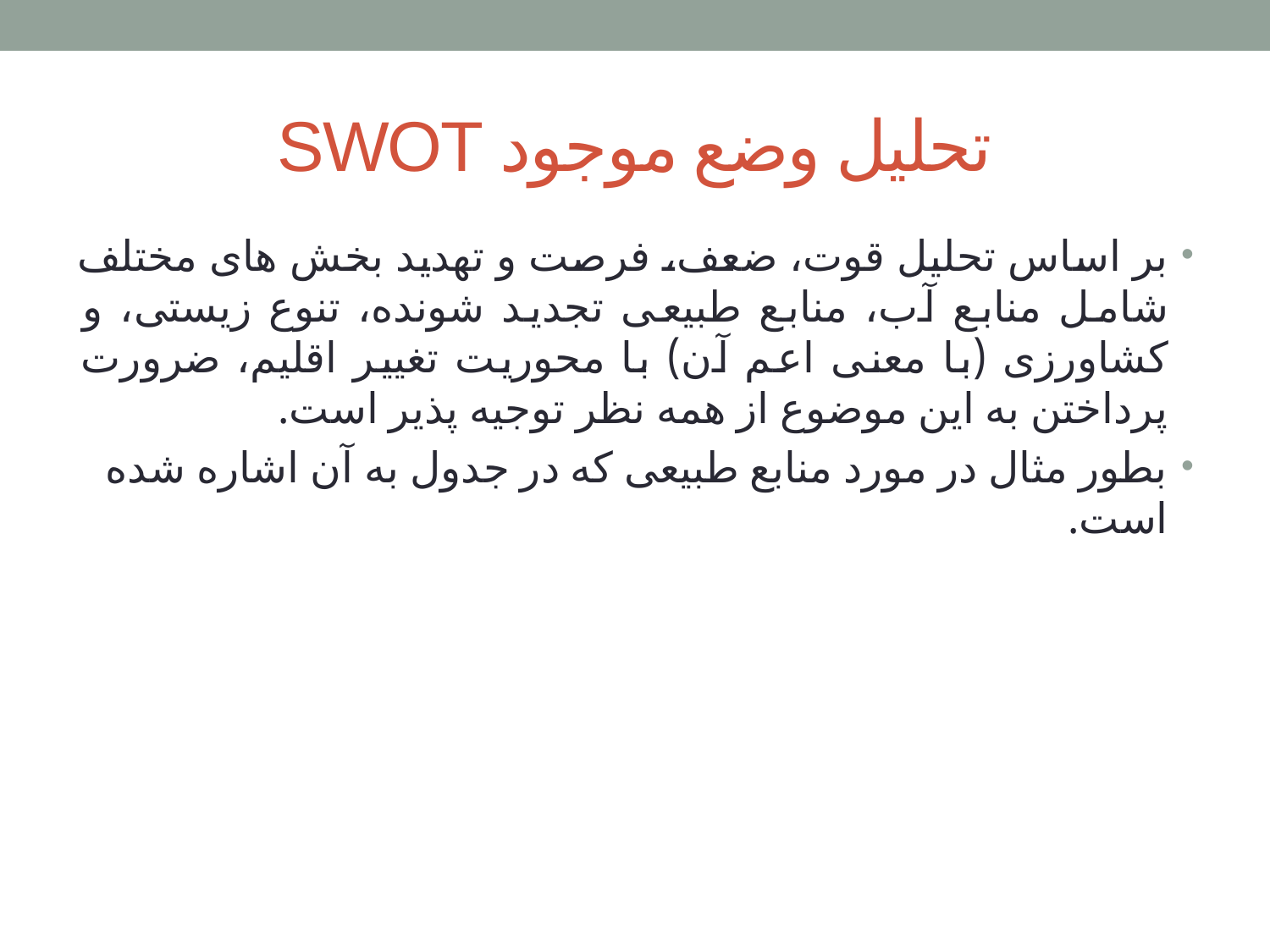

# تحلیل وضع موجود SWOT
بر اساس تحلیل قوت، ضعف، فرصت و تهدید بخش های مختلف شامل منابع آب، منابع طبیعی تجدید شونده، تنوع زیستی، و کشاورزی (با معنی اعم آن) با محوریت تغییر اقلیم، ضرورت پرداختن به این موضوع از همه نظر توجیه پذیر است.
بطور مثال در مورد منابع طبیعی که در جدول به آن اشاره شده است.